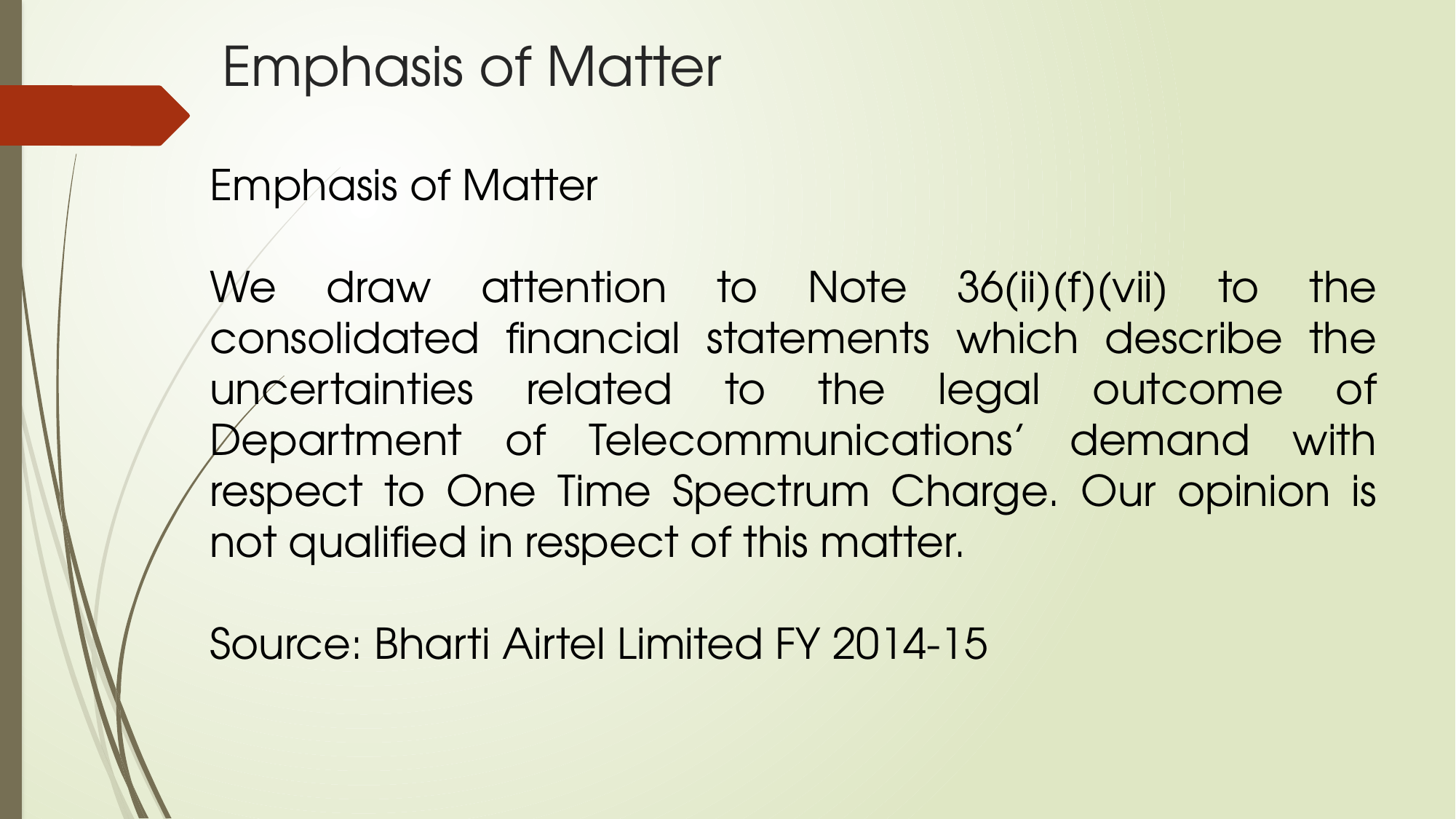

# Emphasis of Matter
Emphasis of Matter

We draw attention to Note 36(ii)(f)(vii) to the consolidated financial statements which describe the uncertainties related to the legal outcome of Department of Telecommunications’ demand with respect to One Time Spectrum Charge. Our opinion is not qualified in respect of this matter.

Source: Bharti Airtel Limited FY 2014-15